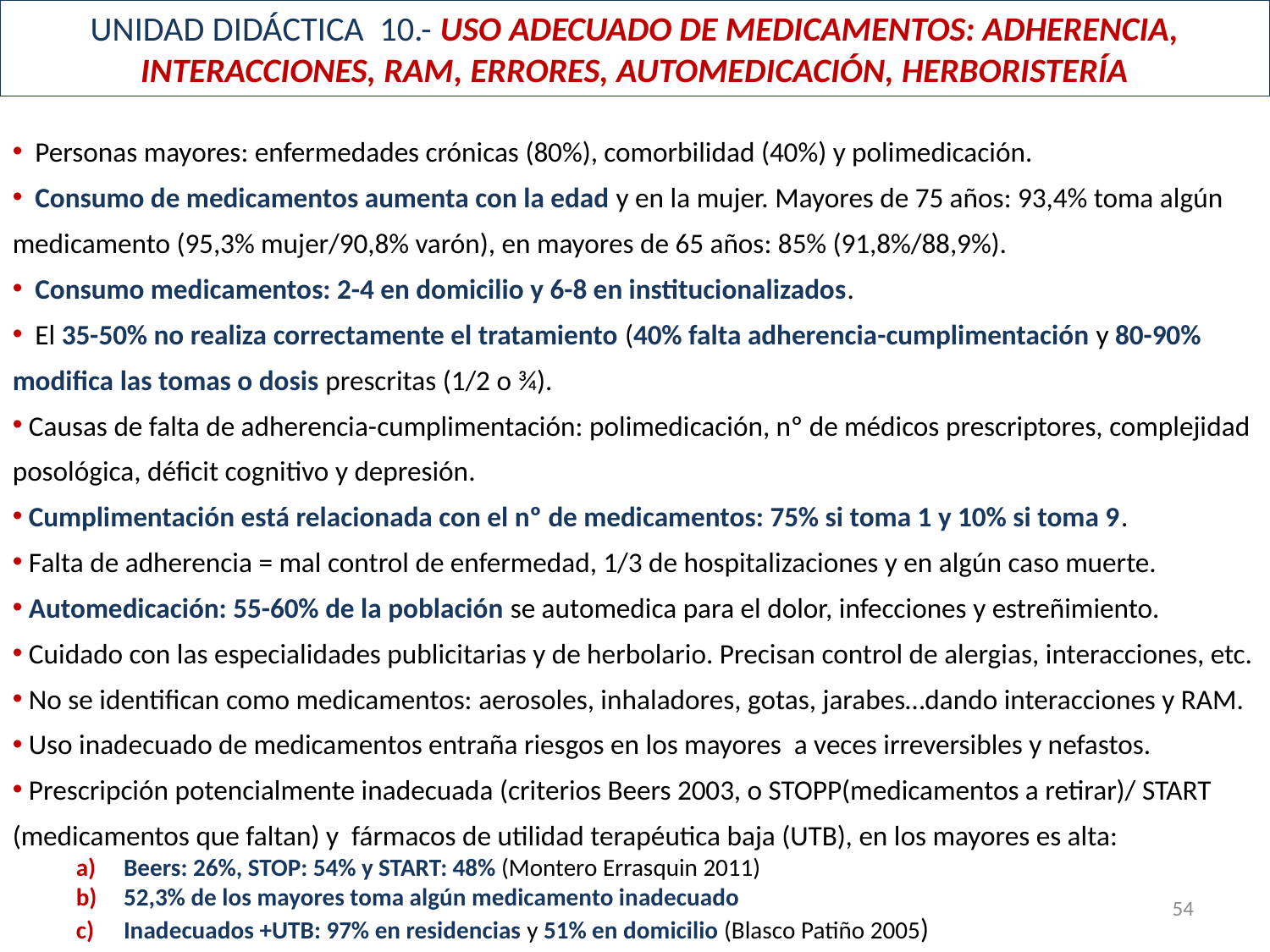

# UNIDAD DIDÁCTICA  10.- USO ADECUADO DE MEDICAMENTOS: ADHERENCIA, INTERACCIONES, RAM, ERRORES, AUTOMEDICACIÓN, HERBORISTERÍA
  Personas mayores: enfermedades crónicas (80%), comorbilidad (40%) y polimedicación.
  Consumo de medicamentos aumenta con la edad y en la mujer. Mayores de 75 años: 93,4% toma algún medicamento (95,3% mujer/90,8% varón), en mayores de 65 años: 85% (91,8%/88,9%).
  Consumo medicamentos: 2-4 en domicilio y 6-8 en institucionalizados.
  El 35-50% no realiza correctamente el tratamiento (40% falta adherencia-cumplimentación y 80-90% modifica las tomas o dosis prescritas (1/2 o ¾).
 Causas de falta de adherencia-cumplimentación: polimedicación, nº de médicos prescriptores, complejidad posológica, déficit cognitivo y depresión.
 Cumplimentación está relacionada con el nº de medicamentos: 75% si toma 1 y 10% si toma 9.
 Falta de adherencia = mal control de enfermedad, 1/3 de hospitalizaciones y en algún caso muerte.
 Automedicación: 55-60% de la población se automedica para el dolor, infecciones y estreñimiento.
 Cuidado con las especialidades publicitarias y de herbolario. Precisan control de alergias, interacciones, etc.
 No se identifican como medicamentos: aerosoles, inhaladores, gotas, jarabes…dando interacciones y RAM.
 Uso inadecuado de medicamentos entraña riesgos en los mayores  a veces irreversibles y nefastos.
 Prescripción potencialmente inadecuada (criterios Beers 2003, o STOPP(medicamentos a retirar)/ START (medicamentos que faltan) y  fármacos de utilidad terapéutica baja (UTB), en los mayores es alta:
Beers: 26%, STOP: 54% y START: 48% (Montero Errasquin 2011)
52,3% de los mayores toma algún medicamento inadecuado
Inadecuados +UTB: 97% en residencias y 51% en domicilio (Blasco Patiño 2005)

54